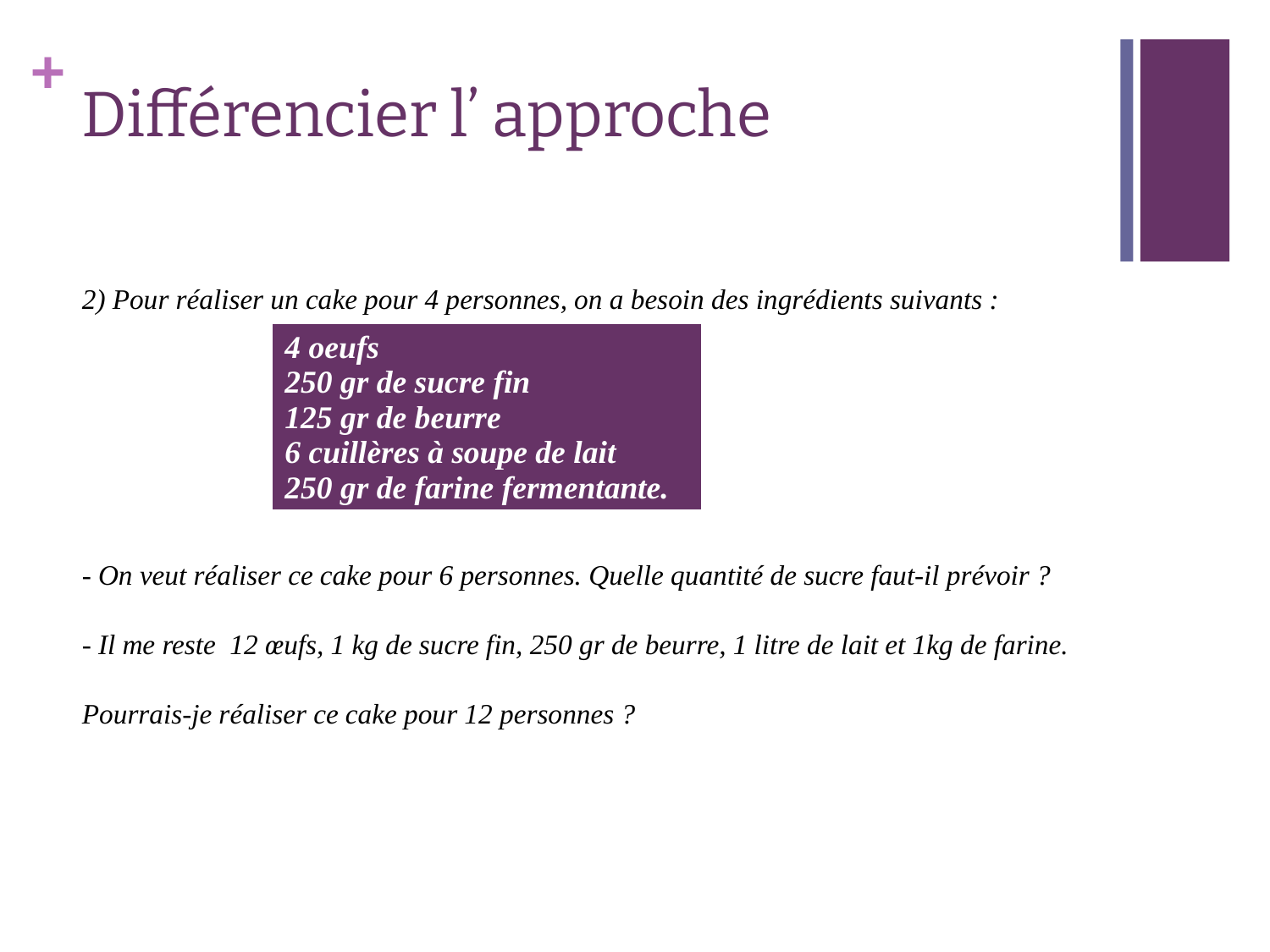

# Différencier l’ approche
2) Pour réaliser un cake pour 4 personnes, on a besoin des ingrédients suivants :

- On veut réaliser ce cake pour 6 personnes. Quelle quantité de sucre faut-il prévoir ?
- Il me reste  12 œufs, 1 kg de sucre fin, 250 gr de beurre, 1 litre de lait et 1kg de farine.
Pourrais-je réaliser ce cake pour 12 personnes ?

| 4 oeufs 250 gr de sucre fin 125 gr de beurre 6 cuillères à soupe de lait 250 gr de farine fermentante. |
| --- |